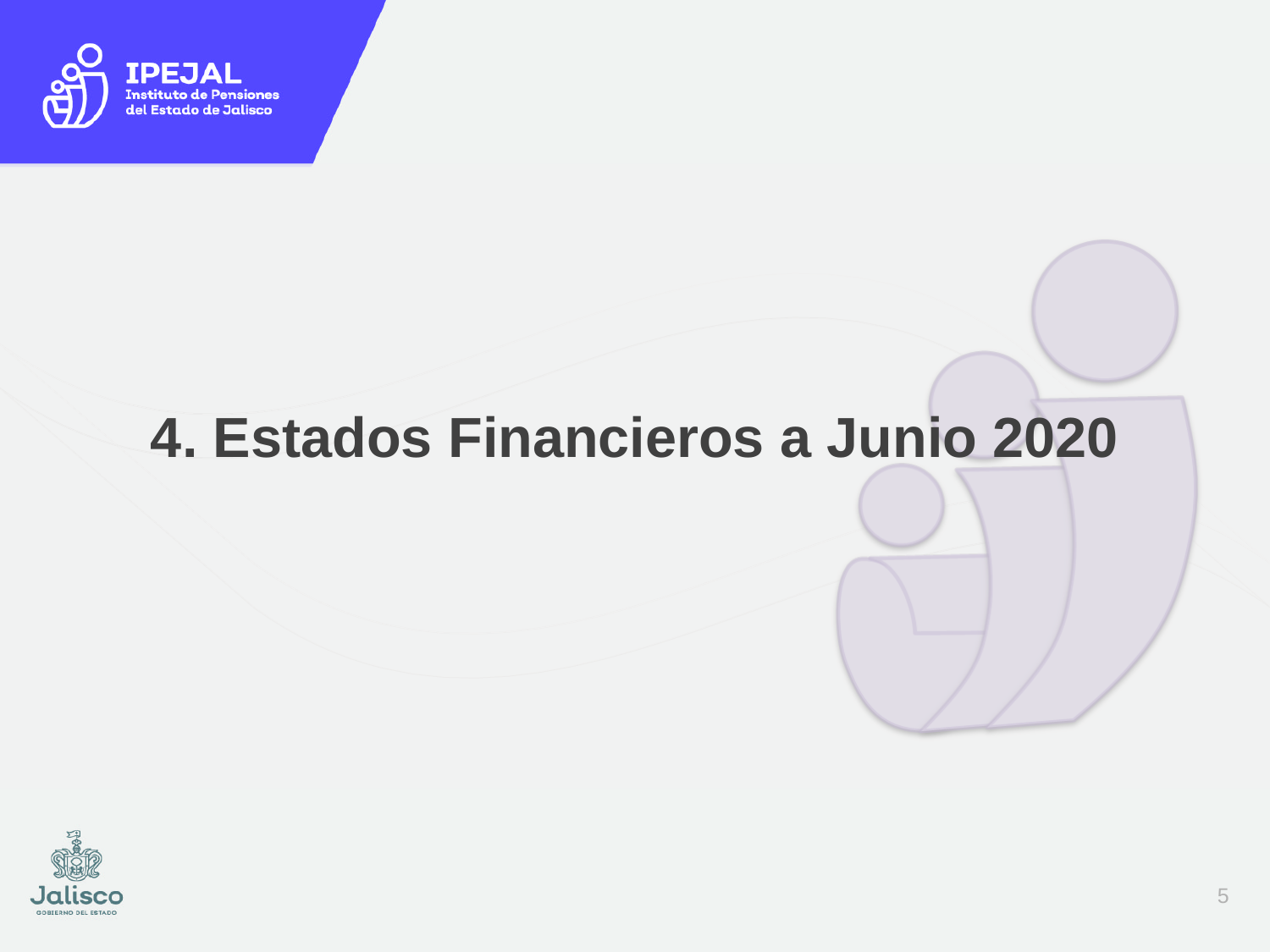

4. Estados Financieros a Junio 2020
5